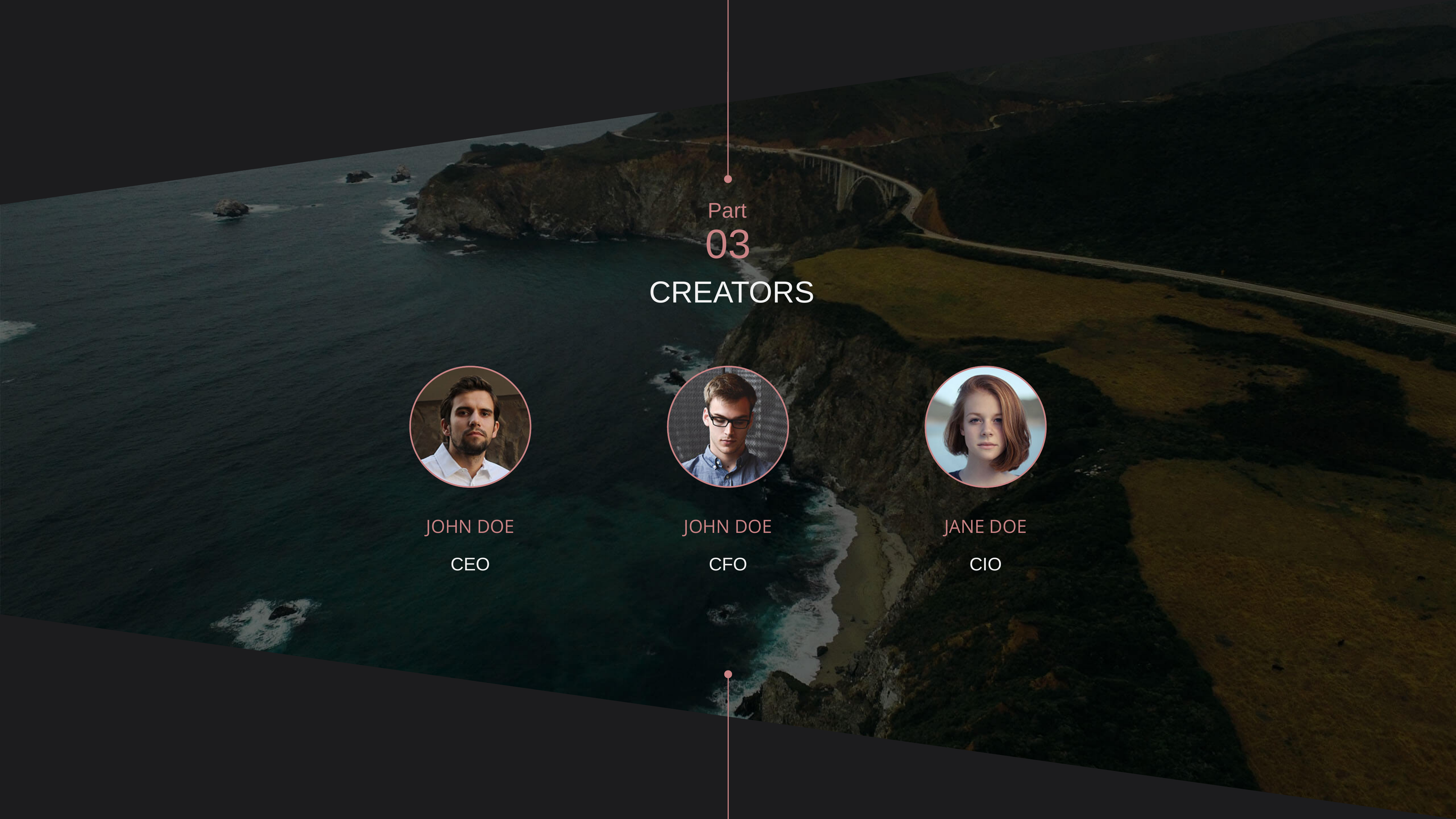

Part
03
CREATORS

JOHN DOE
JOHN DOE
JANE DOE
CEO
CFO
CIO